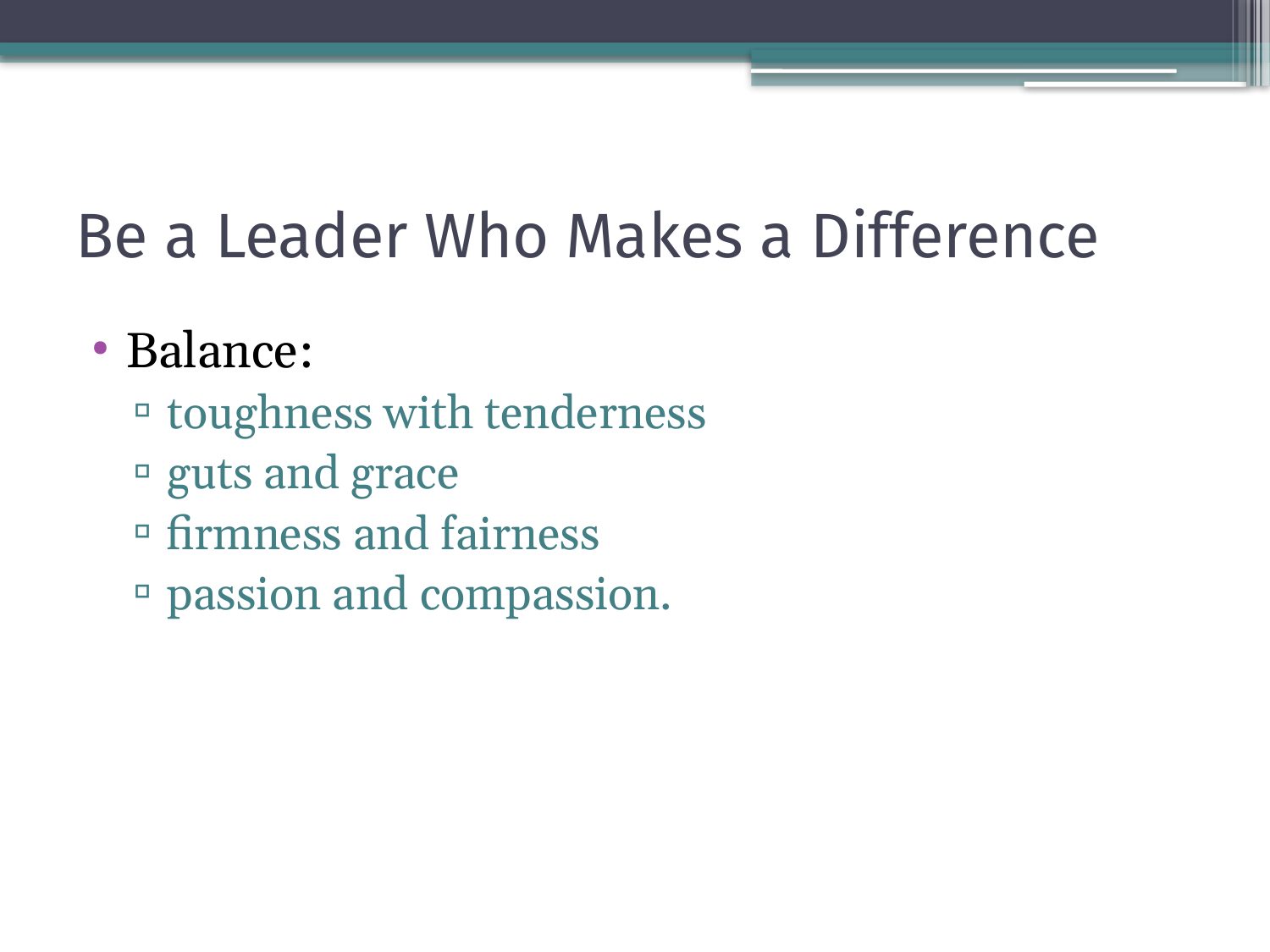

# Be a Leader Who Makes a Difference
Balance:
toughness with tenderness
guts and grace
firmness and fairness
passion and compassion.